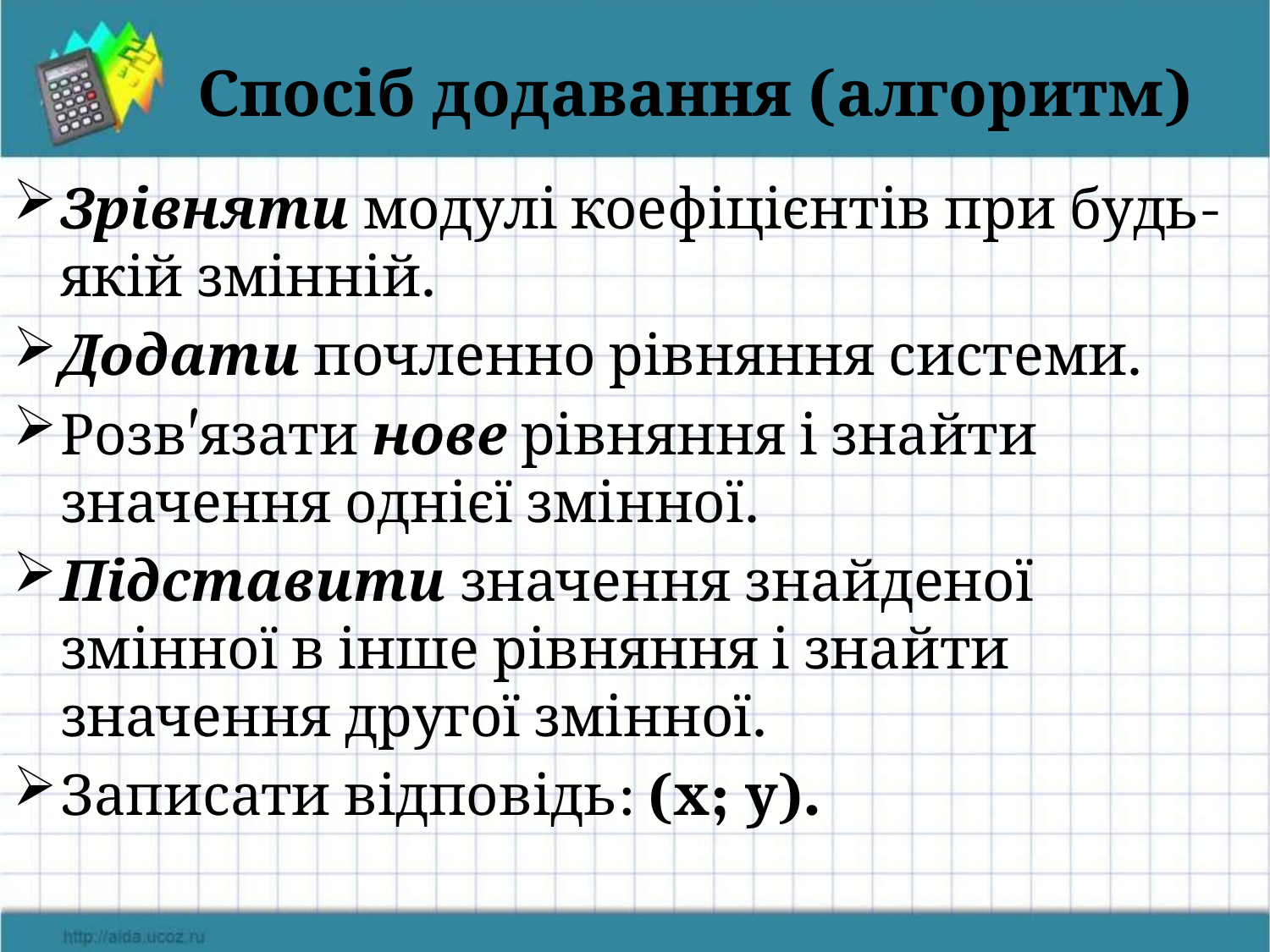

Спосіб додавання (алгоритм)
Зрівняти модулі коефіцієнтів при будь-якій змінній.
Додати почленно рівняння системи.
Розв'язати нове рівняння і знайти значення однієї змінної.
Підставити значення знайденої змінної в інше рівняння і знайти значення другої змінної.
Записати відповідь: (х; у).